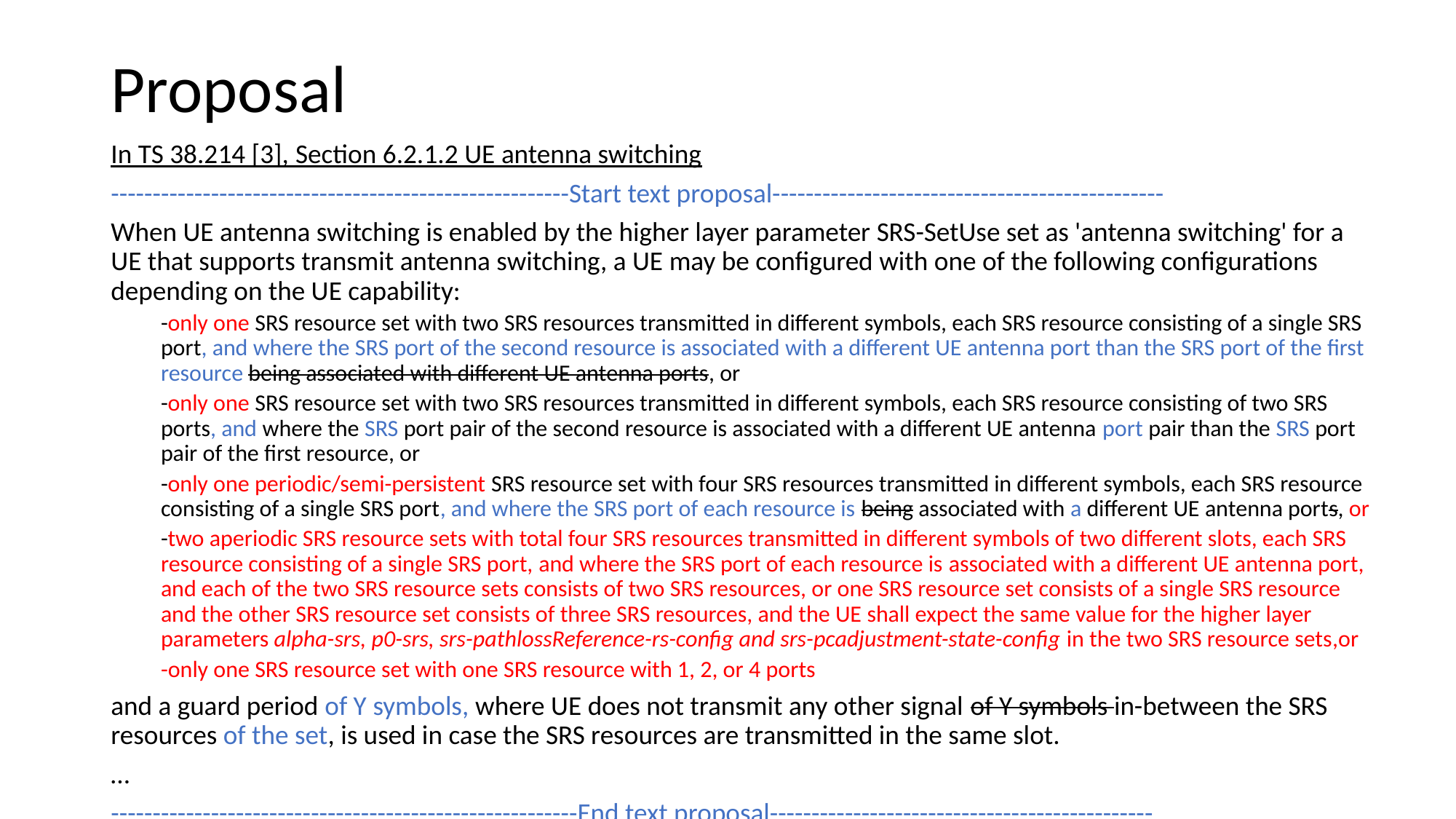

# Proposal
In TS 38.214 [3], Section 6.2.1.2 UE antenna switching
-------------------------------------------------------Start text proposal-----------------------------------------------
When UE antenna switching is enabled by the higher layer parameter SRS-SetUse set as 'antenna switching' for a UE that supports transmit antenna switching, a UE may be configured with one of the following configurations depending on the UE capability:
-only one SRS resource set with two SRS resources transmitted in different symbols, each SRS resource consisting of a single SRS port, and where the SRS port of the second resource is associated with a different UE antenna port than the SRS port of the first resource being associated with different UE antenna ports, or
-only one SRS resource set with two SRS resources transmitted in different symbols, each SRS resource consisting of two SRS ports, and where the SRS port pair of the second resource is associated with a different UE antenna port pair than the SRS port pair of the first resource, or
-only one periodic/semi-persistent SRS resource set with four SRS resources transmitted in different symbols, each SRS resource consisting of a single SRS port, and where the SRS port of each resource is being associated with a different UE antenna ports, or
-two aperiodic SRS resource sets with total four SRS resources transmitted in different symbols of two different slots, each SRS resource consisting of a single SRS port, and where the SRS port of each resource is associated with a different UE antenna port, and each of the two SRS resource sets consists of two SRS resources, or one SRS resource set consists of a single SRS resource and the other SRS resource set consists of three SRS resources, and the UE shall expect the same value for the higher layer parameters alpha-srs, p0-srs, srs-pathlossReference-rs-config and srs-pcadjustment-state-config in the two SRS resource sets,or
-only one SRS resource set with one SRS resource with 1, 2, or 4 ports
and a guard period of Y symbols, where UE does not transmit any other signal of Y symbols in-between the SRS resources of the set, is used in case the SRS resources are transmitted in the same slot.
…
--------------------------------------------------------End text proposal----------------------------------------------